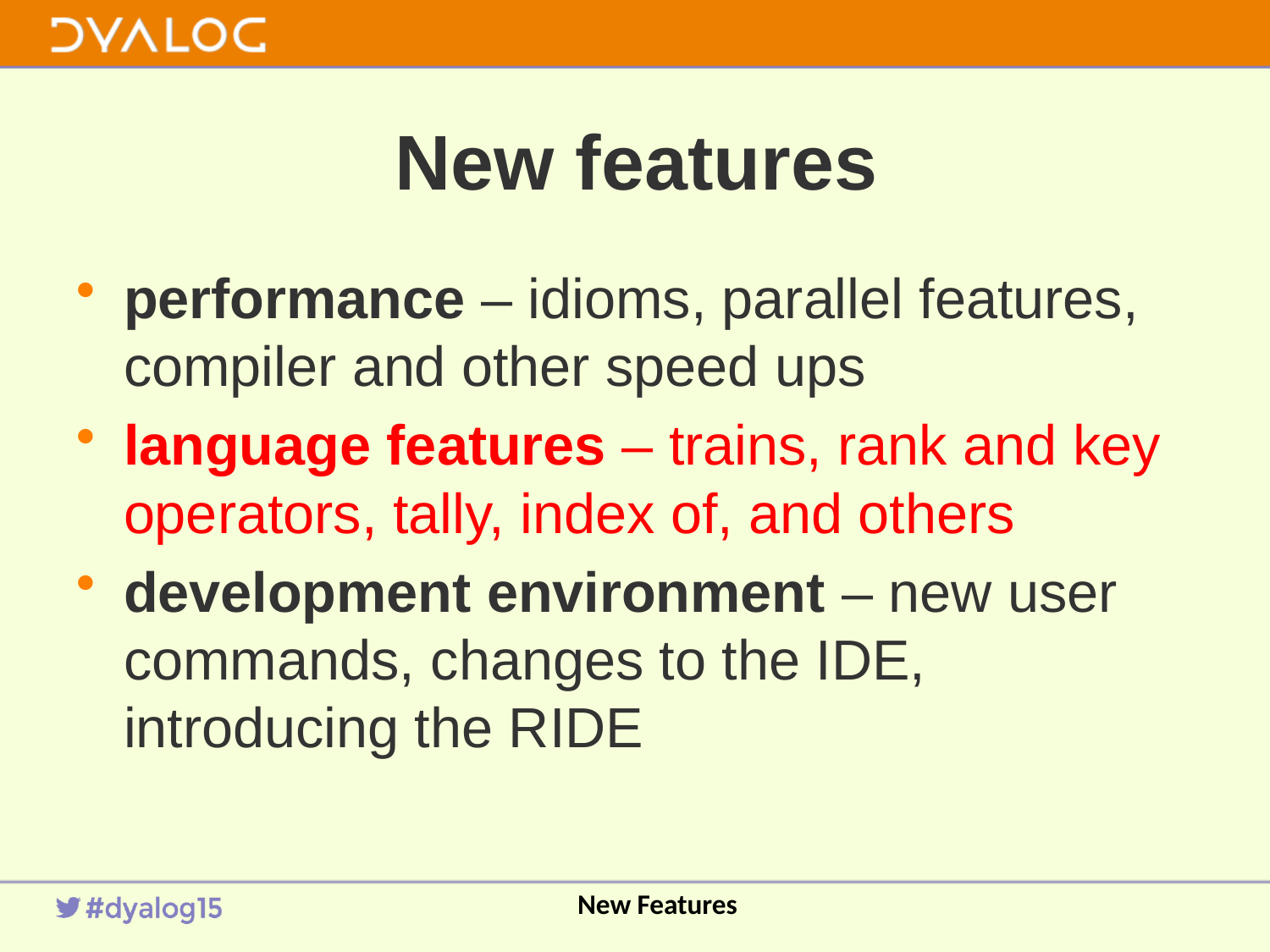

# New features
performance – idioms, parallel features, compiler and other speed ups
language features – trains, rank and key operators, tally, index of, and others
development environment – new user commands, changes to the IDE, introducing the RIDE
New Features